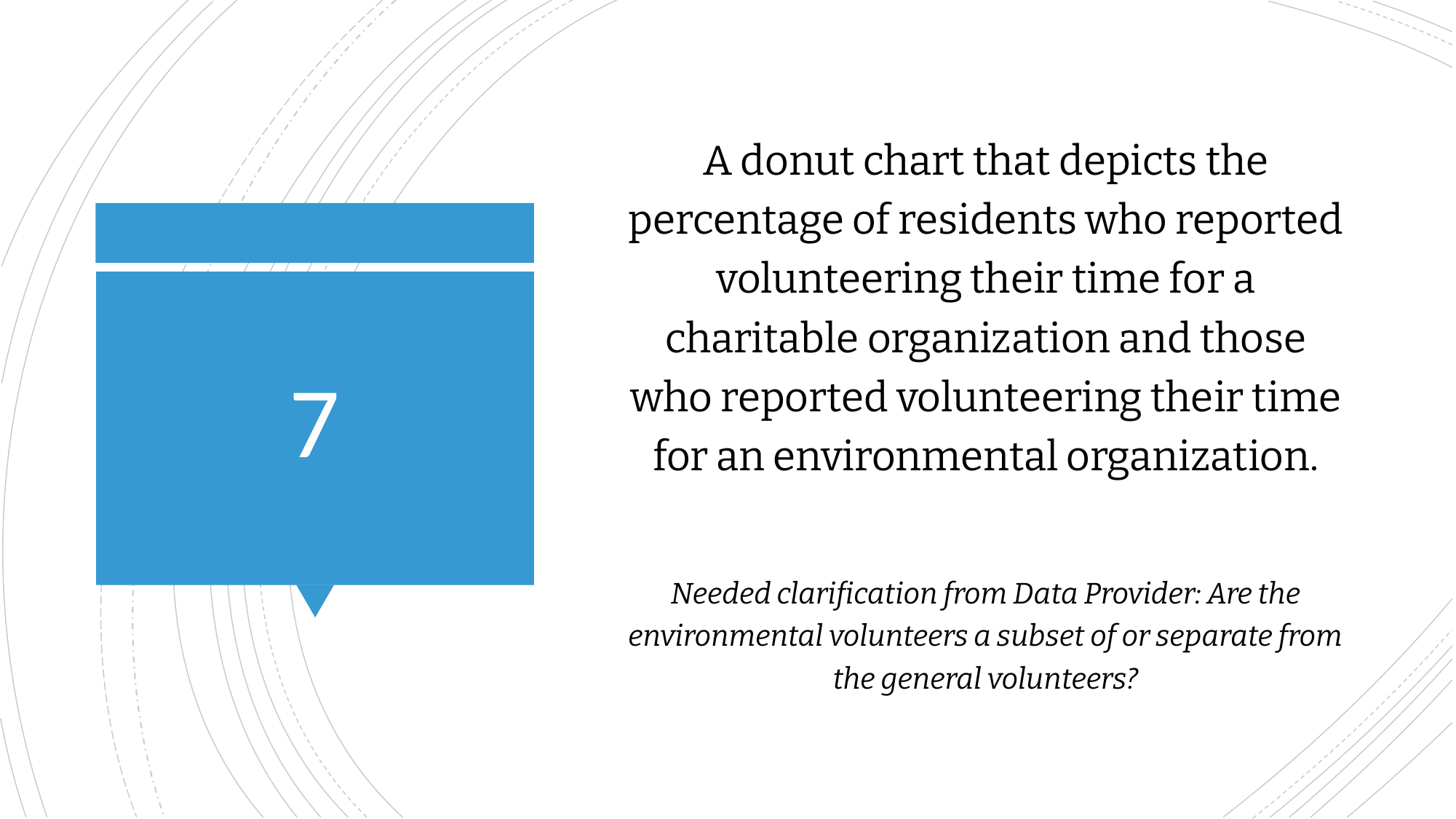

A donut chart that depicts the percentage of residents who reported volunteering their time for a charitable organization and those who reported volunteering their time for an environmental organization.

Needed clarification from Data Provider: Are the environmental volunteers a subset of or separate from the general volunteers?
# 7